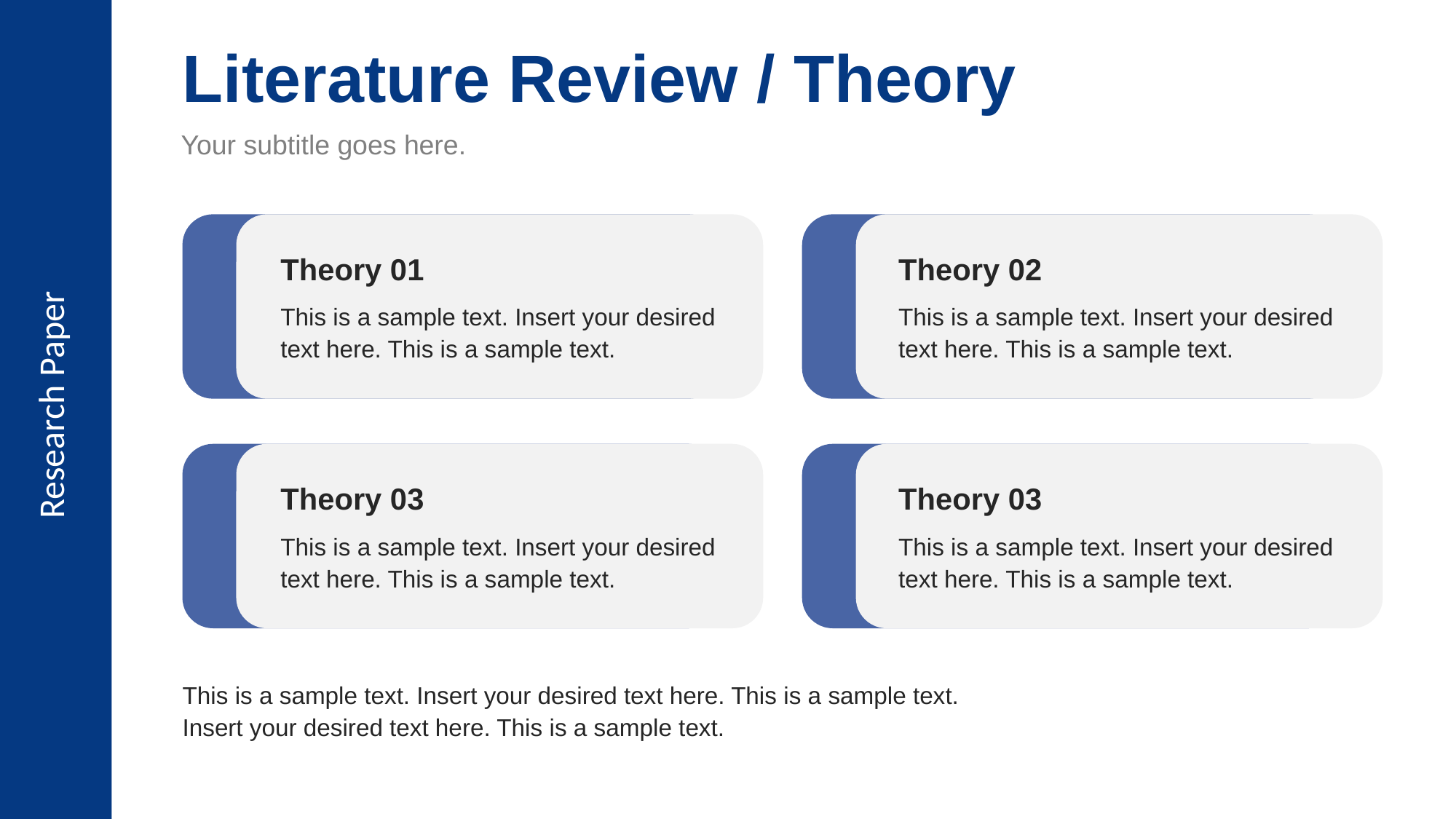

# Literature Review / Theory
Your subtitle goes here.

Theory 01
This is a sample text. Insert your desired text here. This is a sample text.
Theory 02
This is a sample text. Insert your desired text here. This is a sample text.
Research Paper

Theory 03
This is a sample text. Insert your desired text here. This is a sample text.
Theory 03
This is a sample text. Insert your desired text here. This is a sample text.
This is a sample text. Insert your desired text here. This is a sample text. Insert your desired text here. This is a sample text.